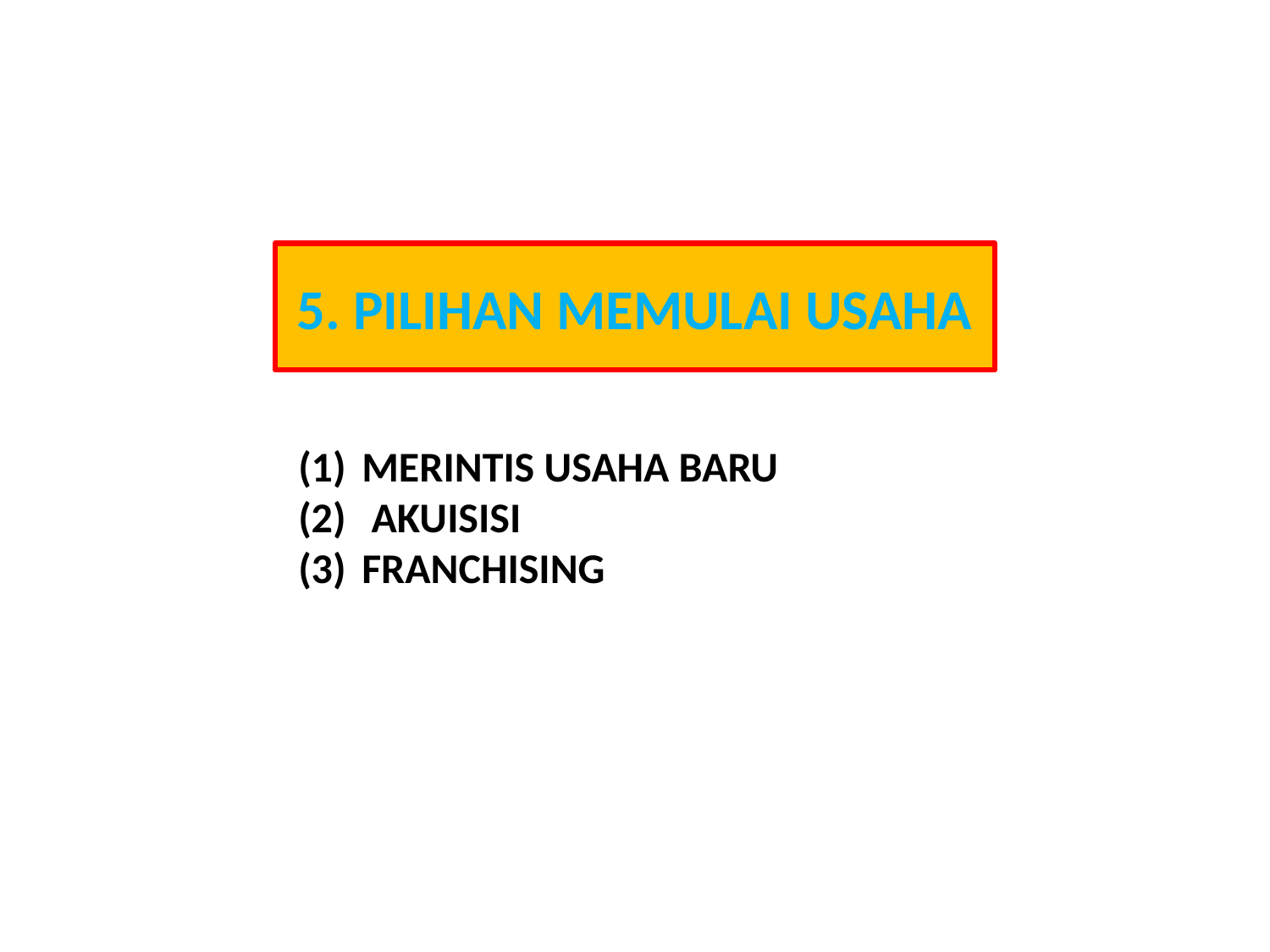

5. PILIHAN MEMULAI USAHA
MERINTIS USAHA BARU
 AKUISISI
FRANCHISING